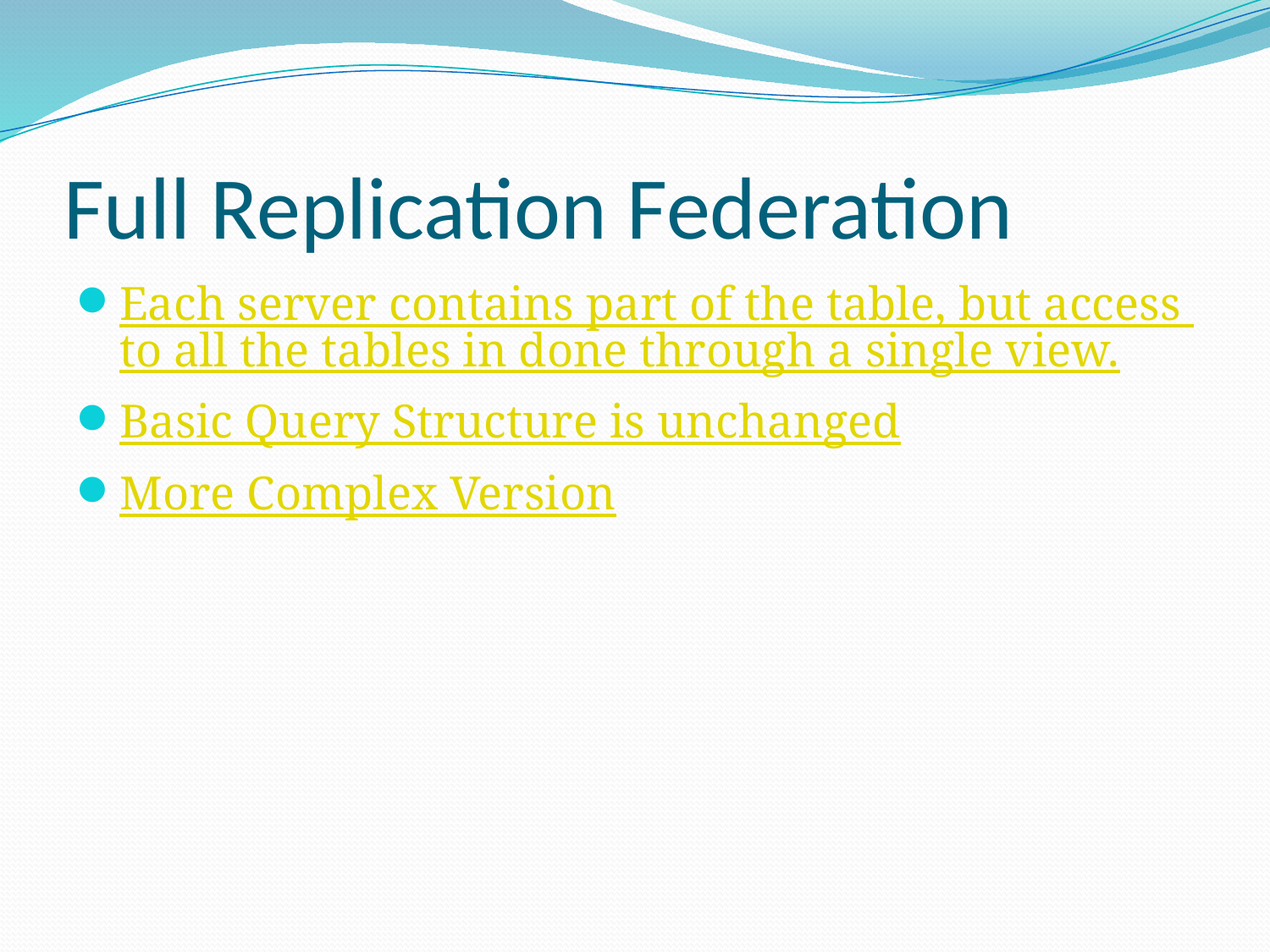

# Full Replication Federation
Each server contains part of the table, but access to all the tables in done through a single view.
Basic Query Structure is unchanged
More Complex Version